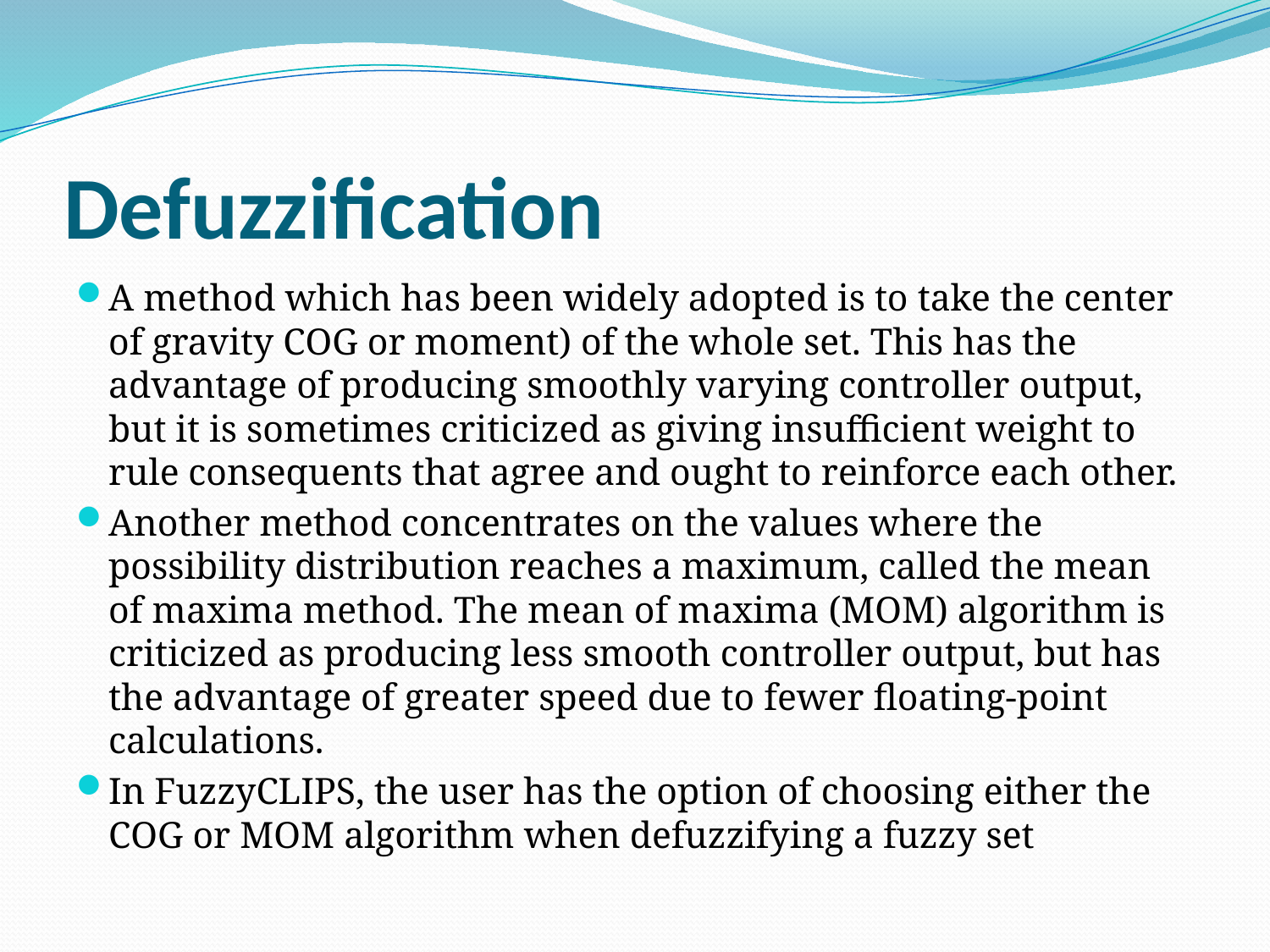

# Defuzzification
A method which has been widely adopted is to take the center of gravity COG or moment) of the whole set. This has the advantage of producing smoothly varying controller output, but it is sometimes criticized as giving insufficient weight to rule consequents that agree and ought to reinforce each other.
Another method concentrates on the values where the possibility distribution reaches a maximum, called the mean of maxima method. The mean of maxima (MOM) algorithm is criticized as producing less smooth controller output, but has the advantage of greater speed due to fewer floating-point calculations.
In FuzzyCLIPS, the user has the option of choosing either the COG or MOM algorithm when defuzzifying a fuzzy set